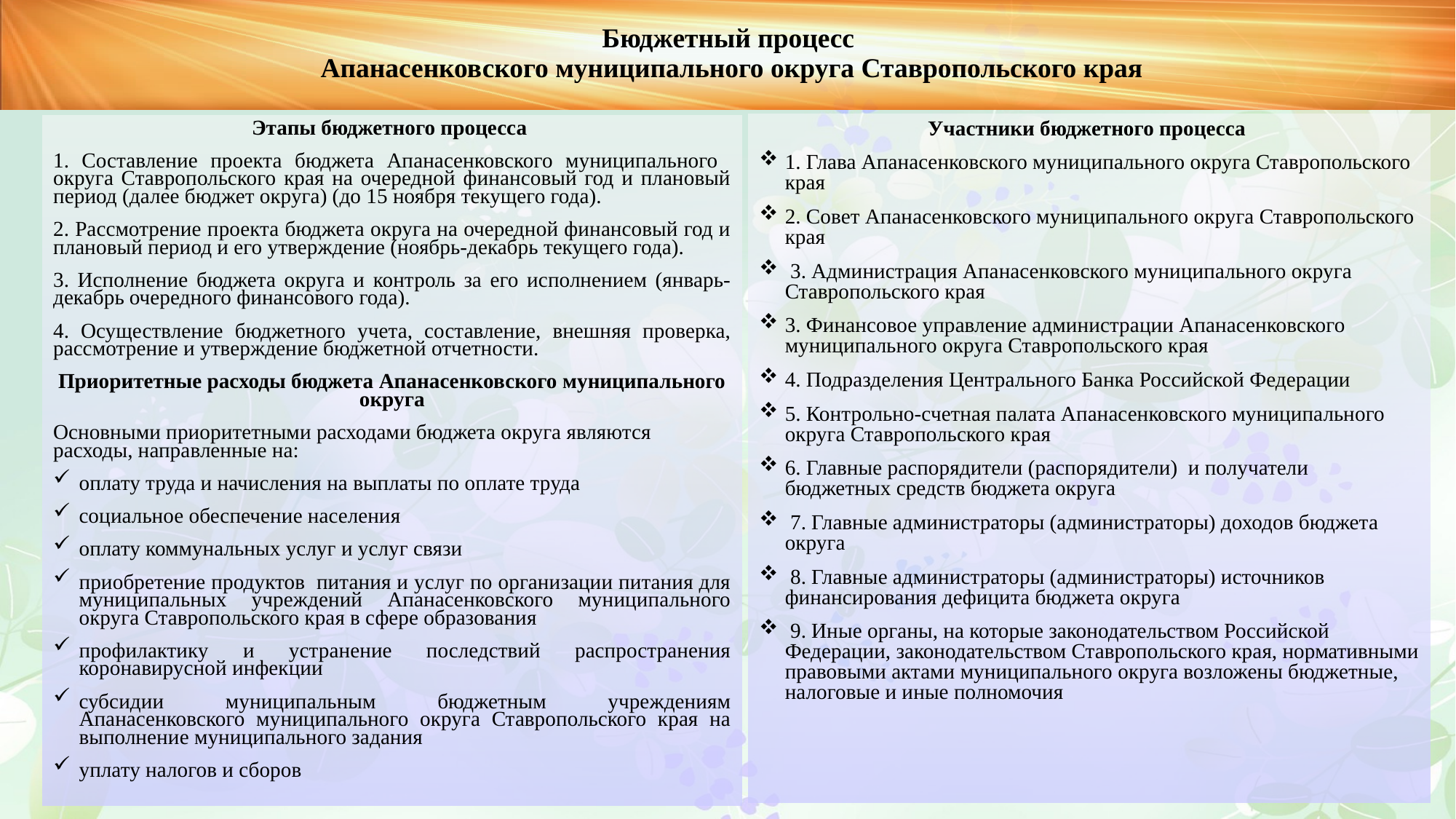

Бюджетный процесс
 Апанасенковского муниципального округа Ставропольского края
Участники бюджетного процесса
1. Глава Апанасенковского муниципального округа Ставропольского края
2. Совет Апанасенковского муниципального округа Ставропольского края
 3. Администрация Апанасенковского муниципального округа Ставропольского края
3. Финансовое управление администрации Апанасенковского муниципального округа Ставропольского края
4. Подразделения Центрального Банка Российской Федерации
5. Контрольно-счетная палата Апанасенковского муниципального округа Ставропольского края
6. Главные распорядители (распорядители)  и получатели бюджетных средств бюджета округа
 7. Главные администраторы (администраторы) доходов бюджета округа
 8. Главные администраторы (администраторы) источников финансирования дефицита бюджета округа
 9. Иные органы, на которые законодательством Российской Федерации, законодательством Ставропольского края, нормативными правовыми актами муниципального округа возложены бюджетные, налоговые и иные полномочия
Этапы бюджетного процесса
1. Составление проекта бюджета Апанасенковского муниципального  округа Ставропольского края на очередной финансовый год и плановый период (далее бюджет округа) (до 15 ноября текущего года).
2. Рассмотрение проекта бюджета округа на очередной финансовый год и плановый период и его утверждение (ноябрь-декабрь текущего года).
3. Исполнение бюджета округа и контроль за его исполнением (январь-декабрь очередного финансового года).
4. Осуществление бюджетного учета, составление, внешняя проверка, рассмотрение и утверждение бюджетной отчетности.
Приоритетные расходы бюджета Апанасенковского муниципального округа
Основными приоритетными расходами бюджета округа являются расходы, направленные на:
оплату труда и начисления на выплаты по оплате труда
социальное обеспечение населения
оплату коммунальных услуг и услуг связи
приобретение продуктов  питания и услуг по организации питания для муниципальных учреждений Апанасенковского муниципального округа Ставропольского края в сфере образования
профилактику и устранение последствий распространения коронавирусной инфекции
субсидии муниципальным бюджетным учреждениям Апанасенковского муниципального округа Ставропольского края на выполнение муниципального задания
уплату налогов и сборов